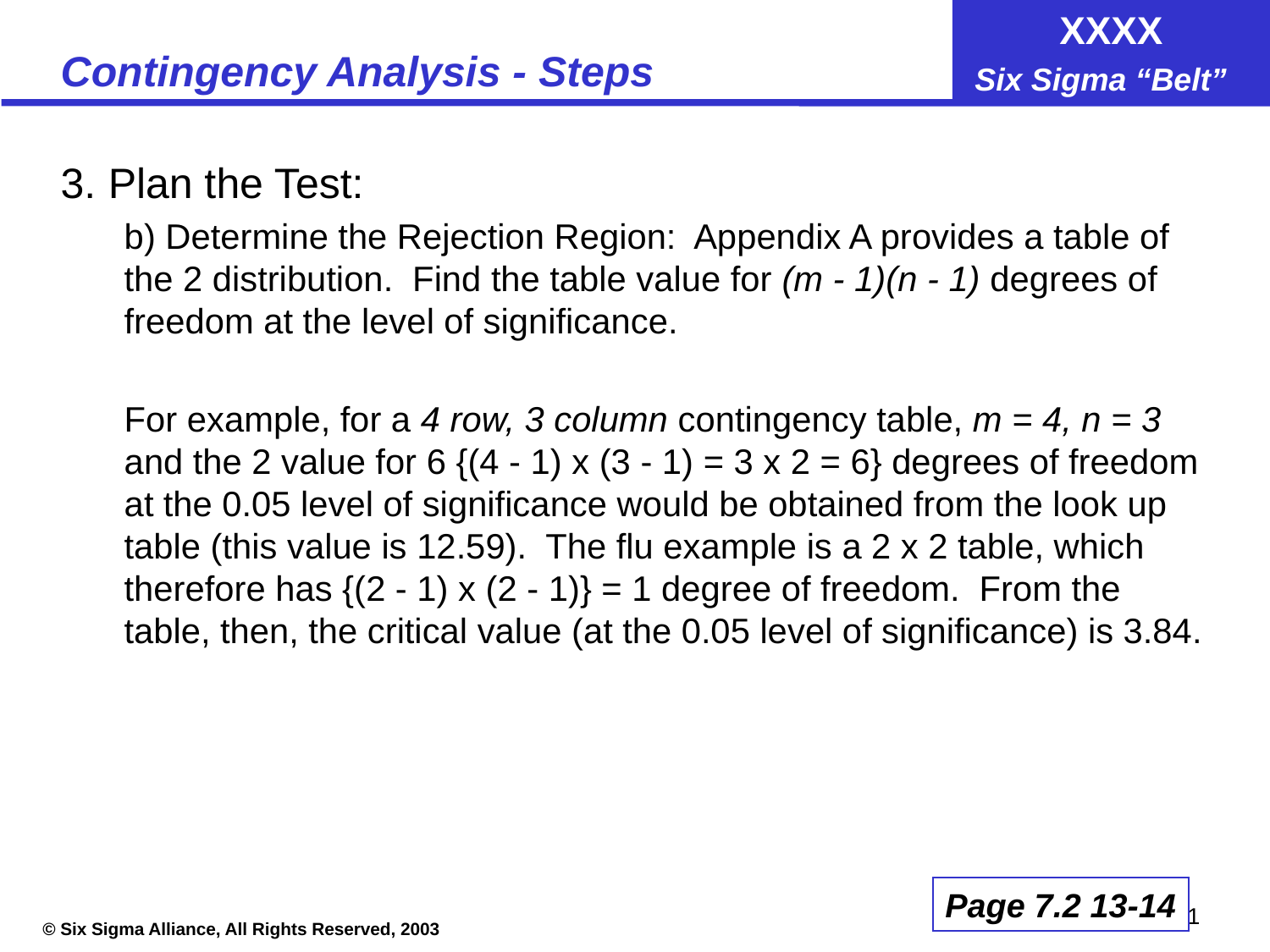

# Contingency Analysis - Steps
3.	Plan the Test:
b) Determine the Rejection Region:  Appendix A provides a table of the 2 distribution.  Find the table value for (m - 1)(n - 1) degrees of freedom at the level of significance.

For example, for a 4 row, 3 column contingency table, m = 4, n = 3 and the 2 value for 6 {(4 - 1) x (3 - 1) = 3 x 2 = 6} degrees of freedom at the 0.05 level of significance would be obtained from the look up table (this value is 12.59).  The flu example is a 2 x 2 table, which therefore has {(2 - 1) x (2 - 1)} = 1 degree of freedom.  From the table, then, the critical value (at the 0.05 level of significance) is 3.84.

Page 7.2 13-14